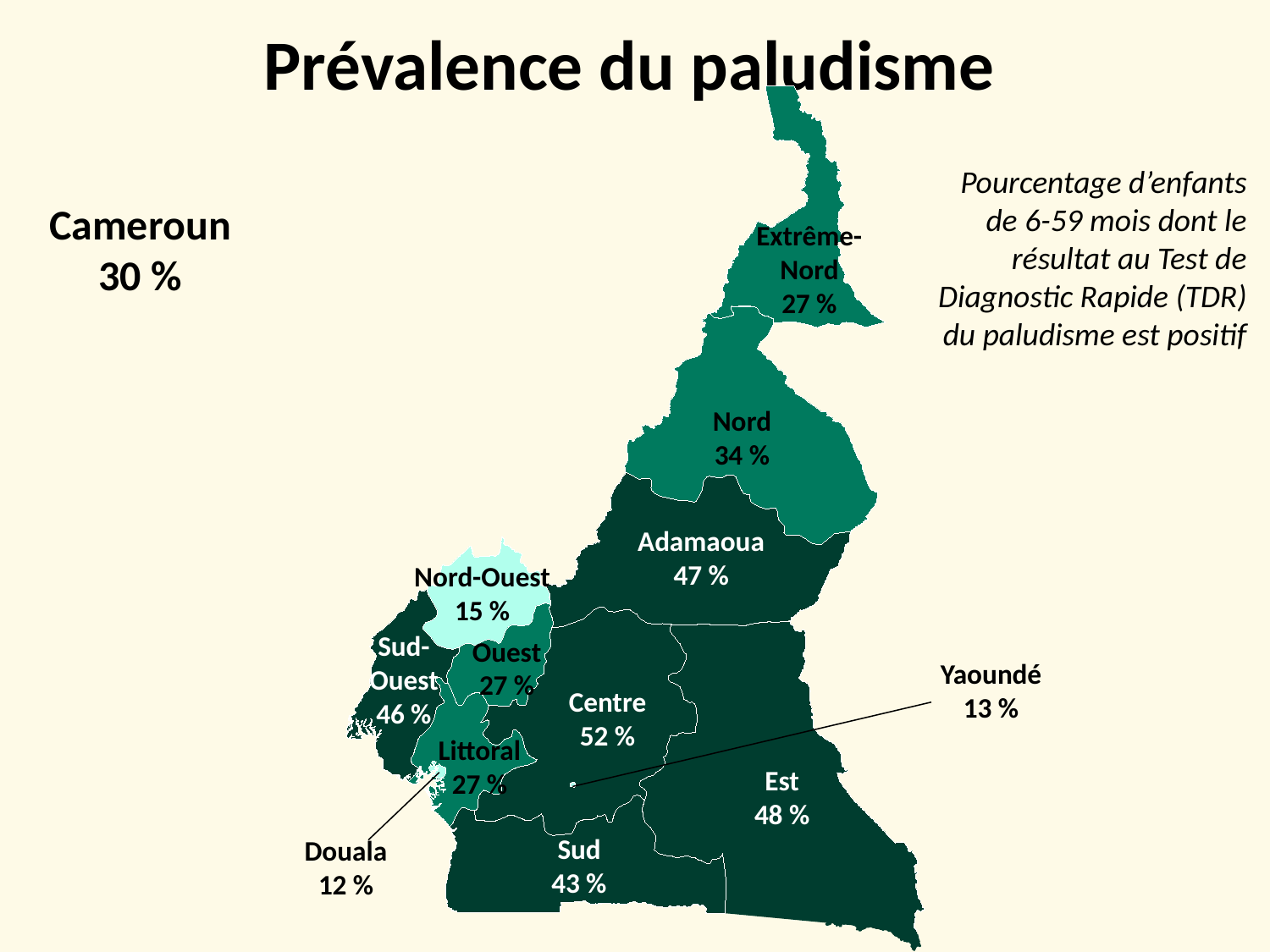

# Prévalence du paludisme

Pourcentage d’enfants de 6-59 mois dont le résultat au Test de Diagnostic Rapide (TDR) du paludisme est positif
Cameroun
30 %
Extrême-
Nord
27 %
Nord
34 %
Adamaoua
47 %
Nord-Ouest
15 %
Sud-
Ouest
46 %
Ouest
27 %
Yaoundé
13 %
Centre
52 %
Littoral
27 %
Est
48 %
Sud
43 %
Douala
12 %